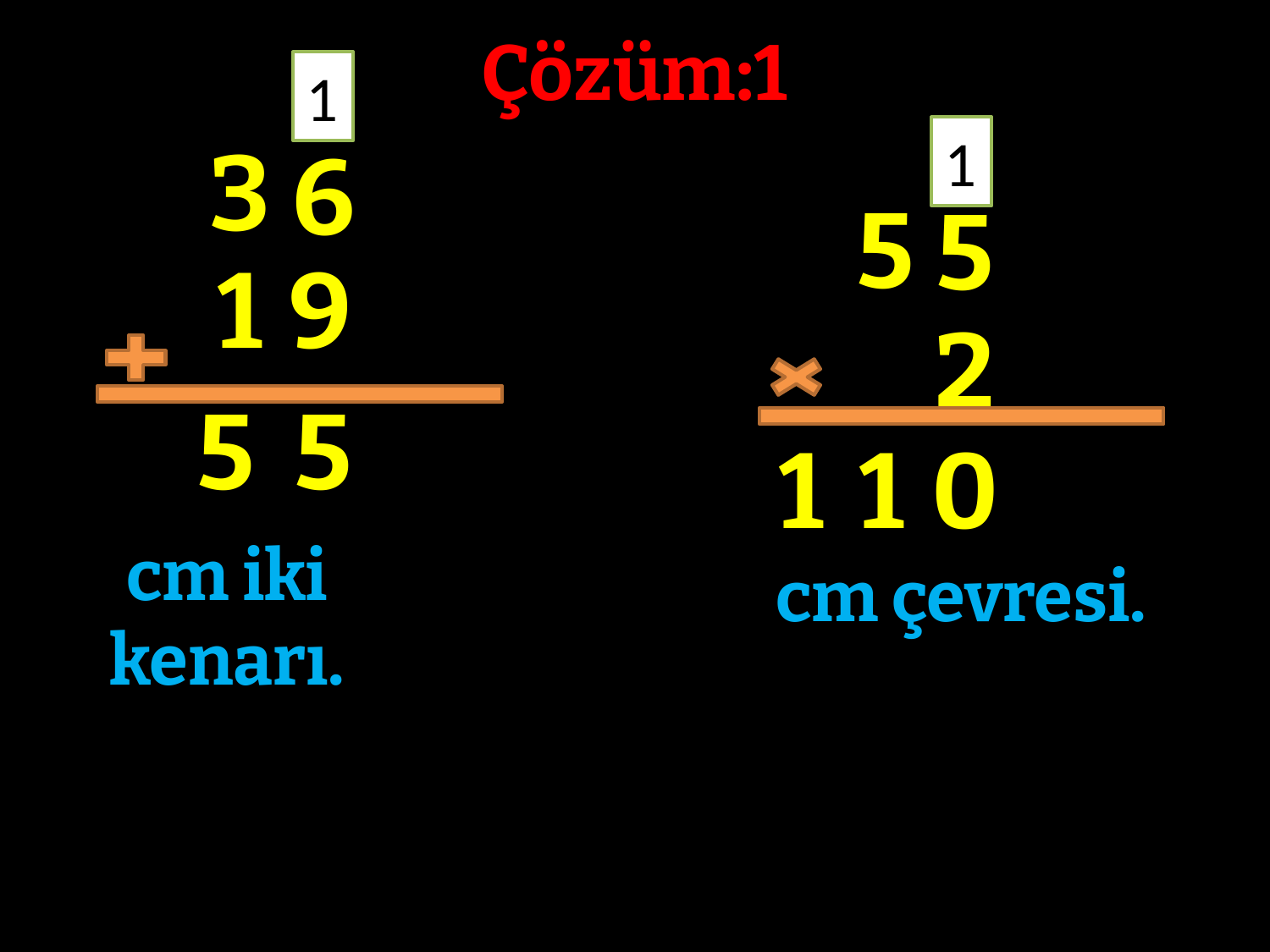

Çözüm:1
1
1
3
6
5
5
1
9
#
2

5
5

1
1
0
cm iki kenarı.
cm çevresi.